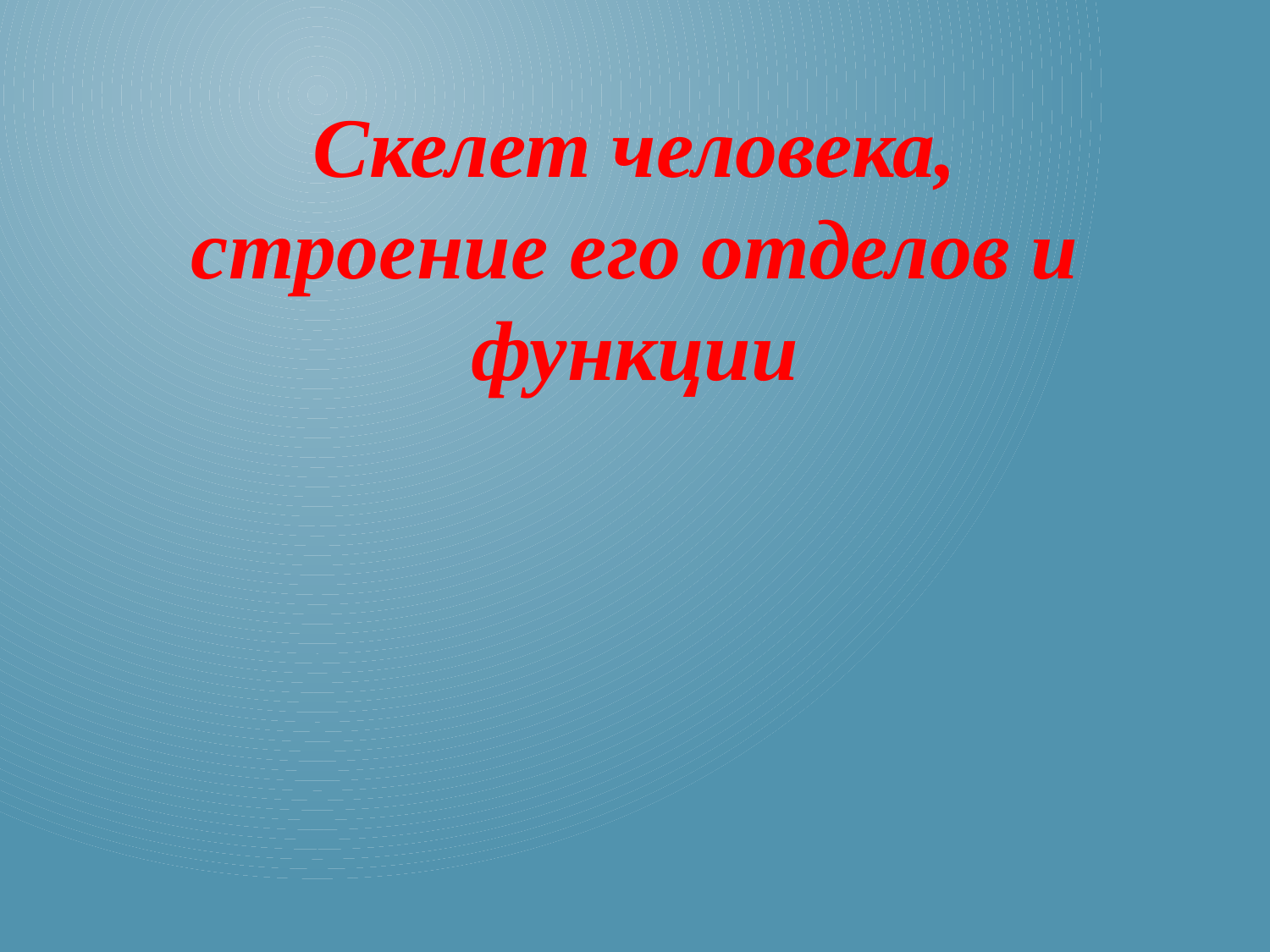

#
Скелет человека, строение его отделов и функции